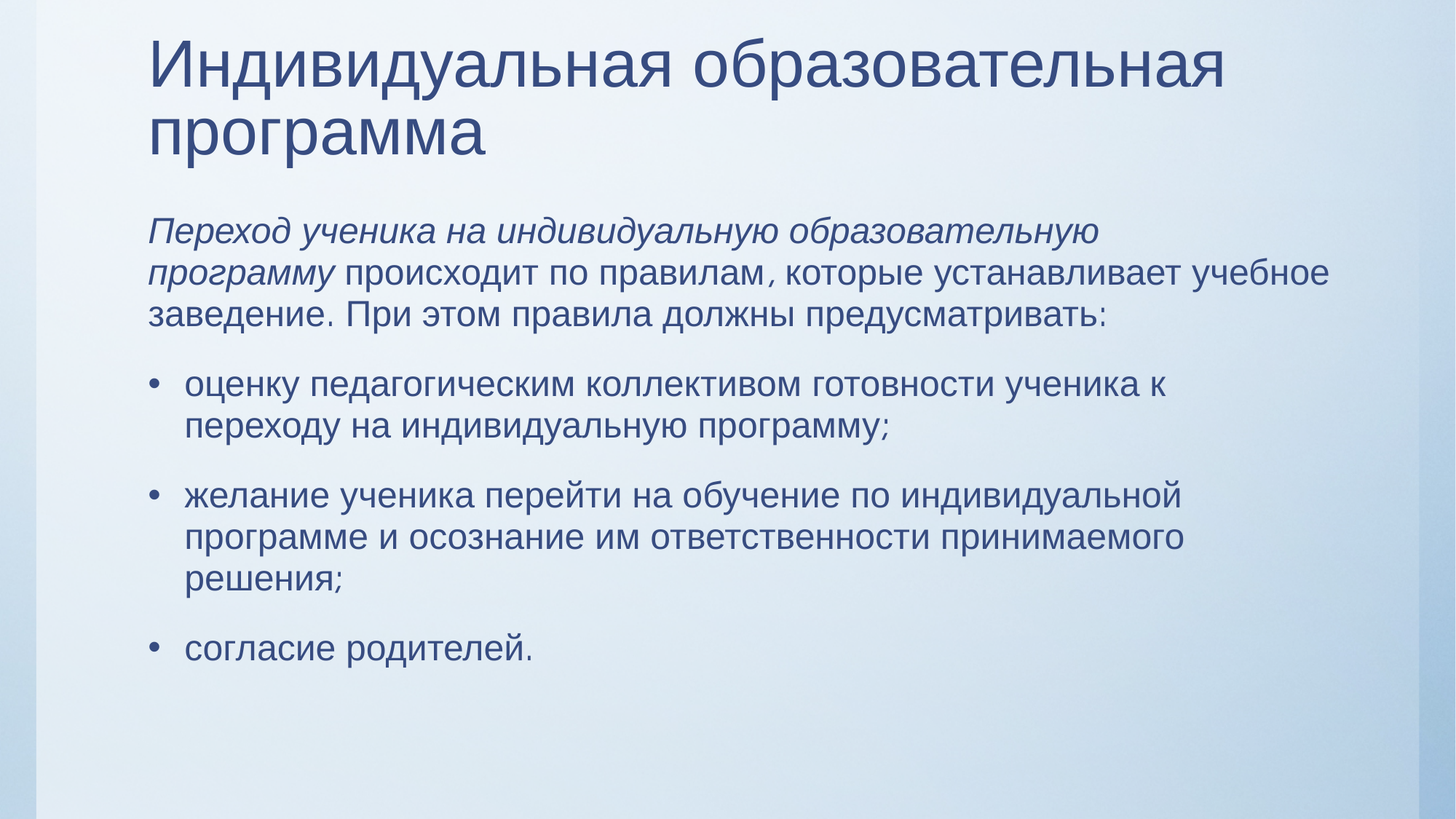

# Индивидуальная образовательная программа
Переход ученика на индивидуальную образовательную программу происходит по правилам, которые устанавливает учебное заведение. При этом правила должны предусматривать:
оценку педагогическим коллективом готовности ученика к переходу на индивидуальную программу;
желание ученика перейти на обучение по индивидуальной программе и осознание им ответственности принимаемого решения;
согласие родителей.